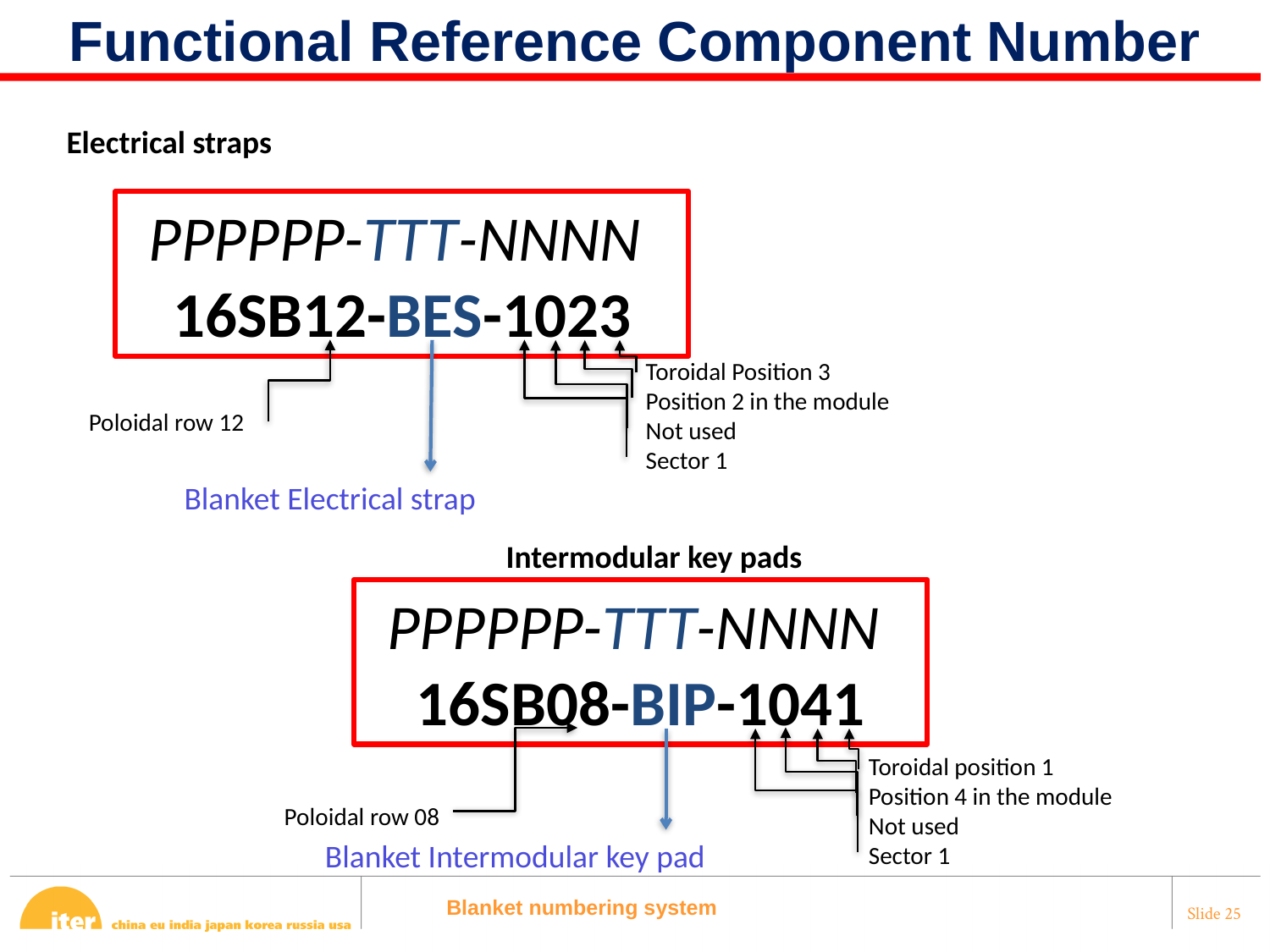

# Functional Reference Component Number

Electrical straps
PPPPPP-TTT-NNNN
16SB12-BES-1023
Toroidal Position 3
Position 2 in the module
Not used
Sector 1
Poloidal row 12
Blanket Electrical strap
Intermodular key pads
PPPPPP-TTT-NNNN
16SB08-BIP-1041
Toroidal position 1
Position 4 in the module
Not used
Sector 1
Poloidal row 08
Blanket Intermodular key pad